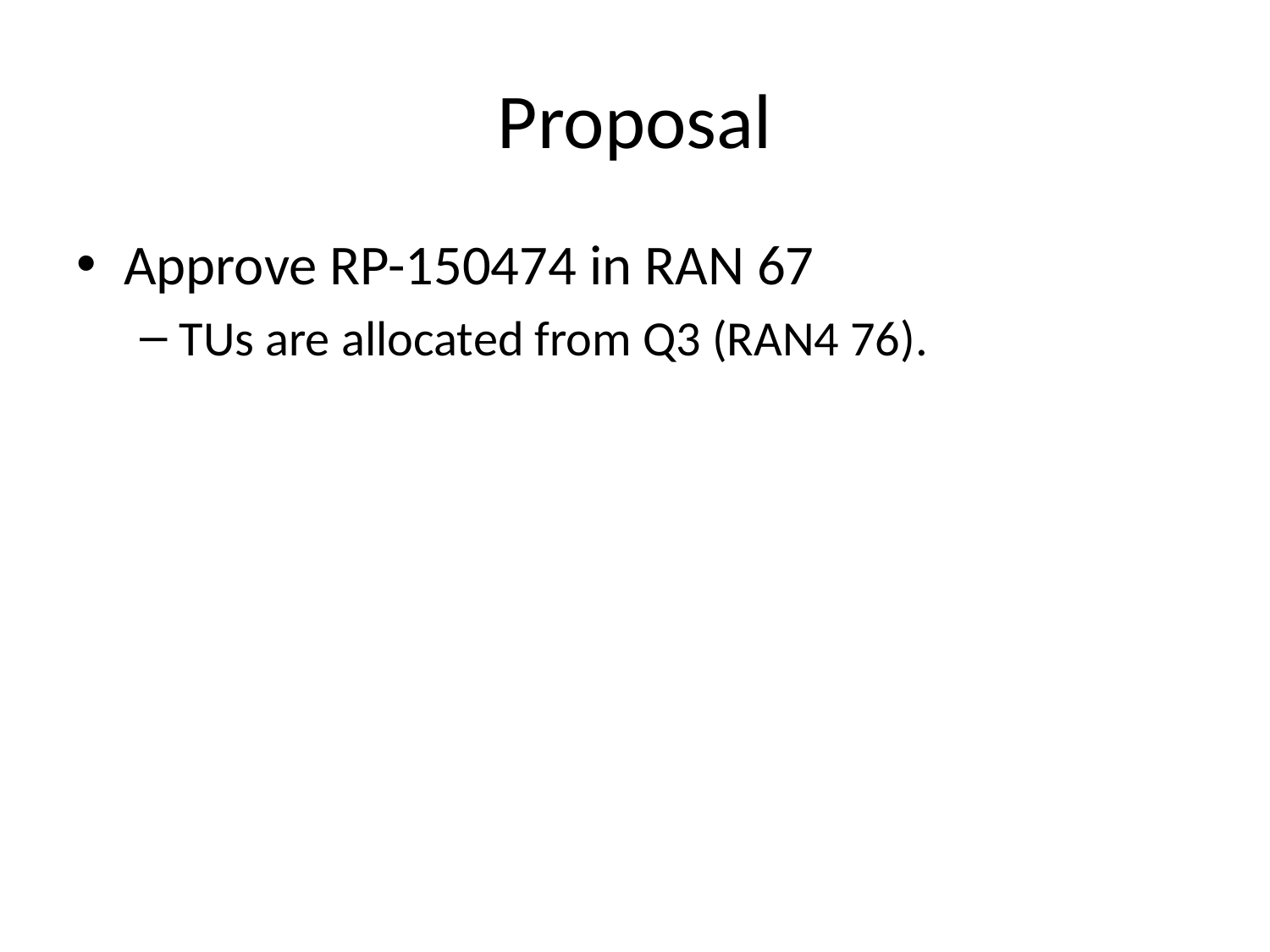

# Proposal
Approve RP-150474 in RAN 67
TUs are allocated from Q3 (RAN4 76).